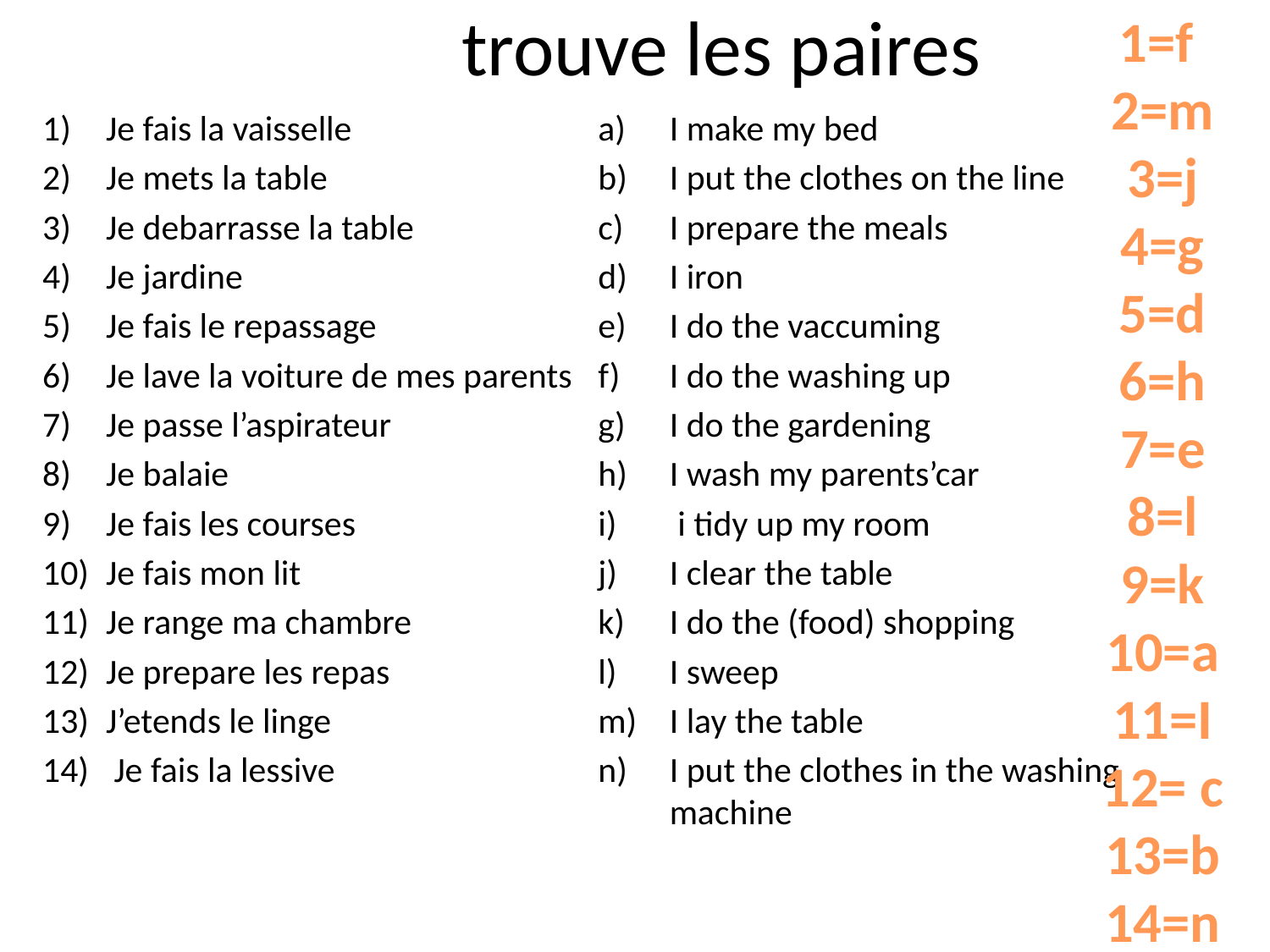

# trouve les paires
1=f
2=m
3=j
4=g
5=d
6=h
7=e
8=l
9=k
10=a
11=I
12= c
13=b
14=n
Je fais la vaisselle
Je mets la table
Je debarrasse la table
Je jardine
Je fais le repassage
Je lave la voiture de mes parents
Je passe l’aspirateur
Je balaie
Je fais les courses
Je fais mon lit
Je range ma chambre
Je prepare les repas
J’etends le linge
Je fais la lessive
I make my bed
I put the clothes on the line
I prepare the meals
I iron
I do the vaccuming
I do the washing up
I do the gardening
I wash my parents’car
 i tidy up my room
I clear the table
I do the (food) shopping
I sweep
I lay the table
I put the clothes in the washing machine